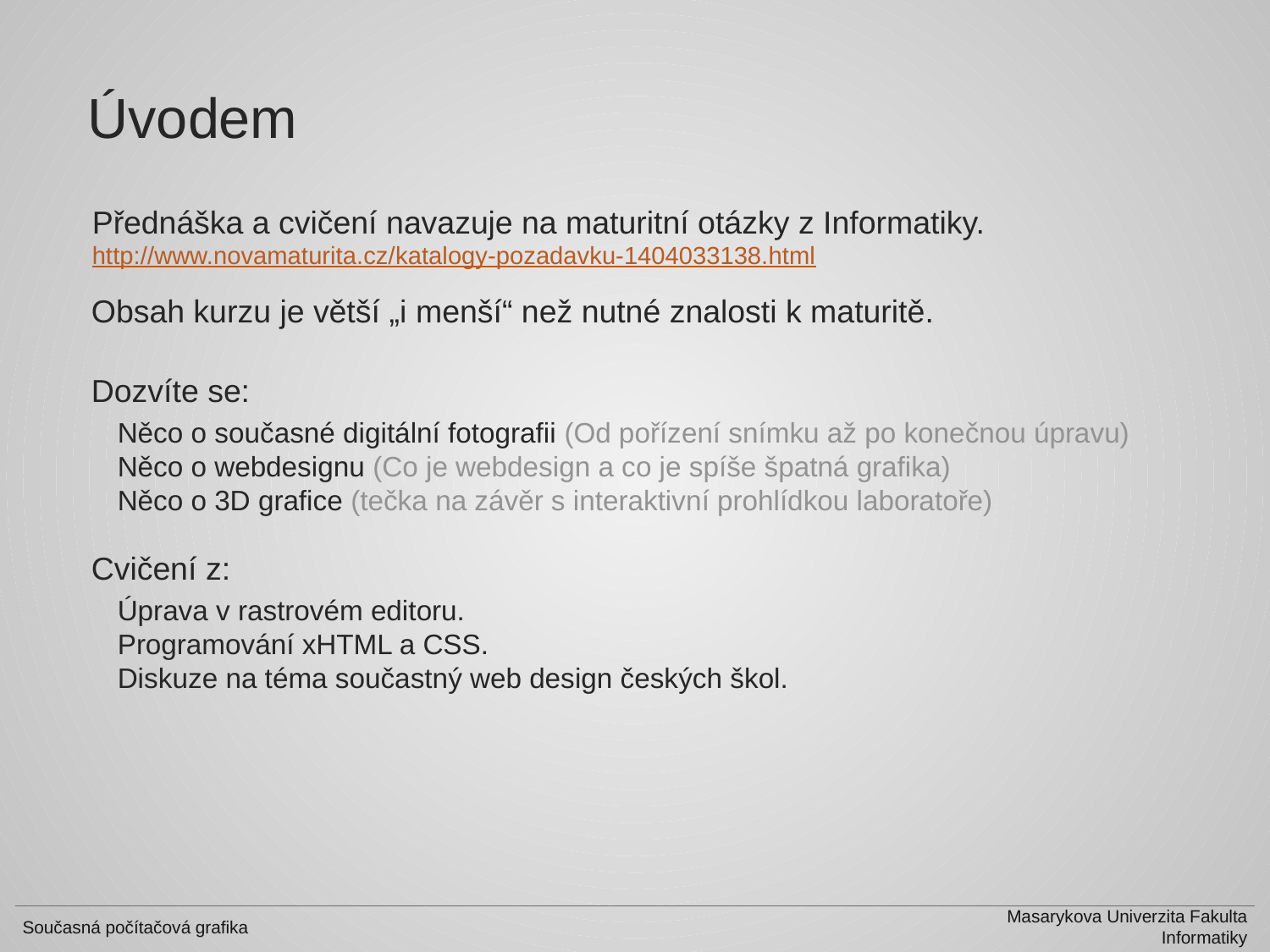

Úvodem
Přednáška a cvičení navazuje na maturitní otázky z Informatiky.
http://www.novamaturita.cz/katalogy-pozadavku-1404033138.html

Obsah kurzu je větší „i menší“ než nutné znalosti k maturitě.
Dozvíte se:
Něco o současné digitální fotografii (Od pořízení snímku až po konečnou úpravu)
Něco o webdesignu (Co je webdesign a co je spíše špatná grafika)
Něco o 3D grafice (tečka na závěr s interaktivní prohlídkou laboratoře)

Cvičení z:
Úprava v rastrovém editoru.
Programování xHTML a CSS.
Diskuze na téma součastný web design českých škol.
Současná počítačová grafika
Masarykova Univerzita Fakulta Informatiky